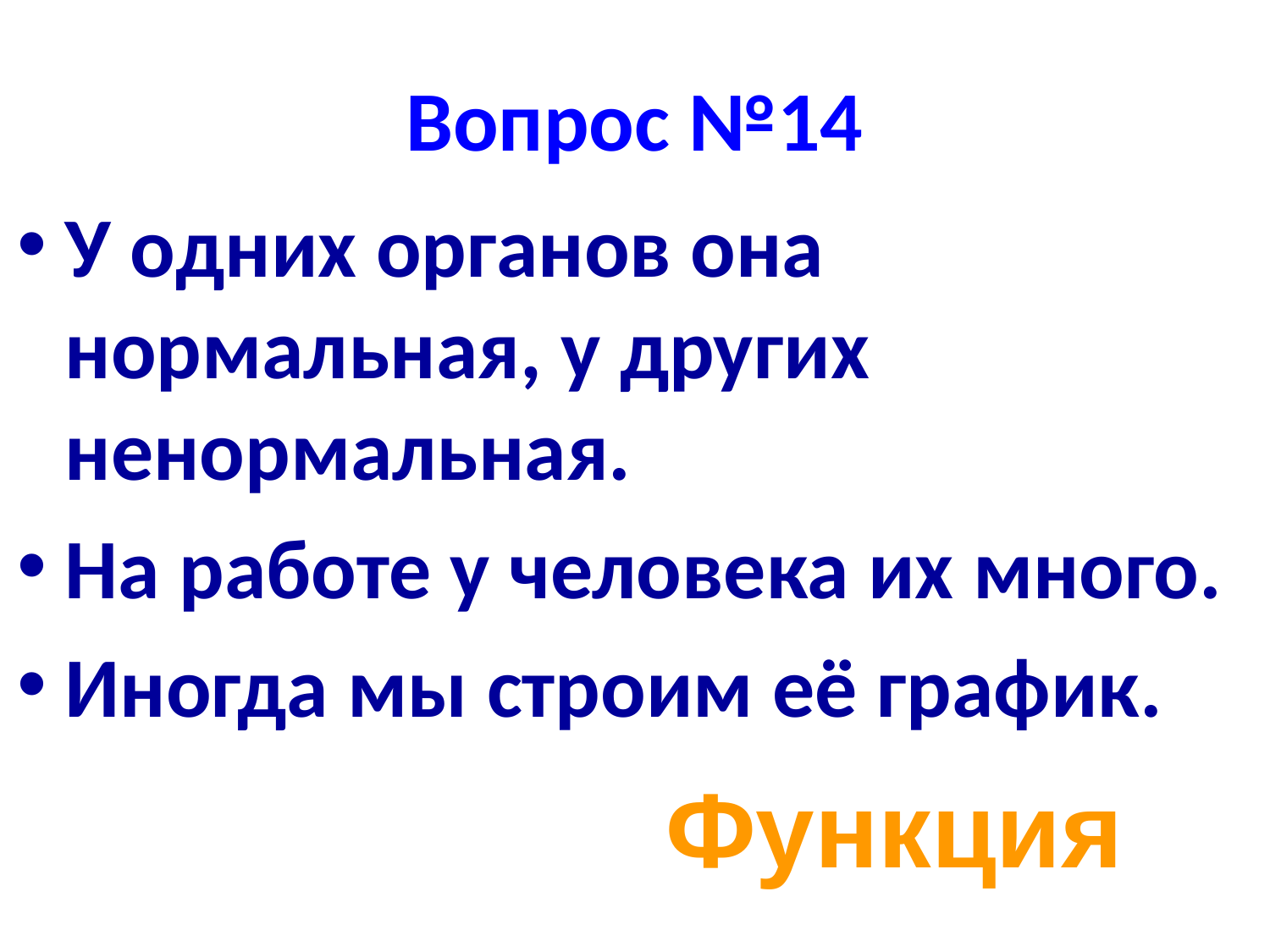

# Вопрос №14
У одних органов она нормальная, у других ненормальная.
На работе у человека их много.
Иногда мы строим её график.
Функция